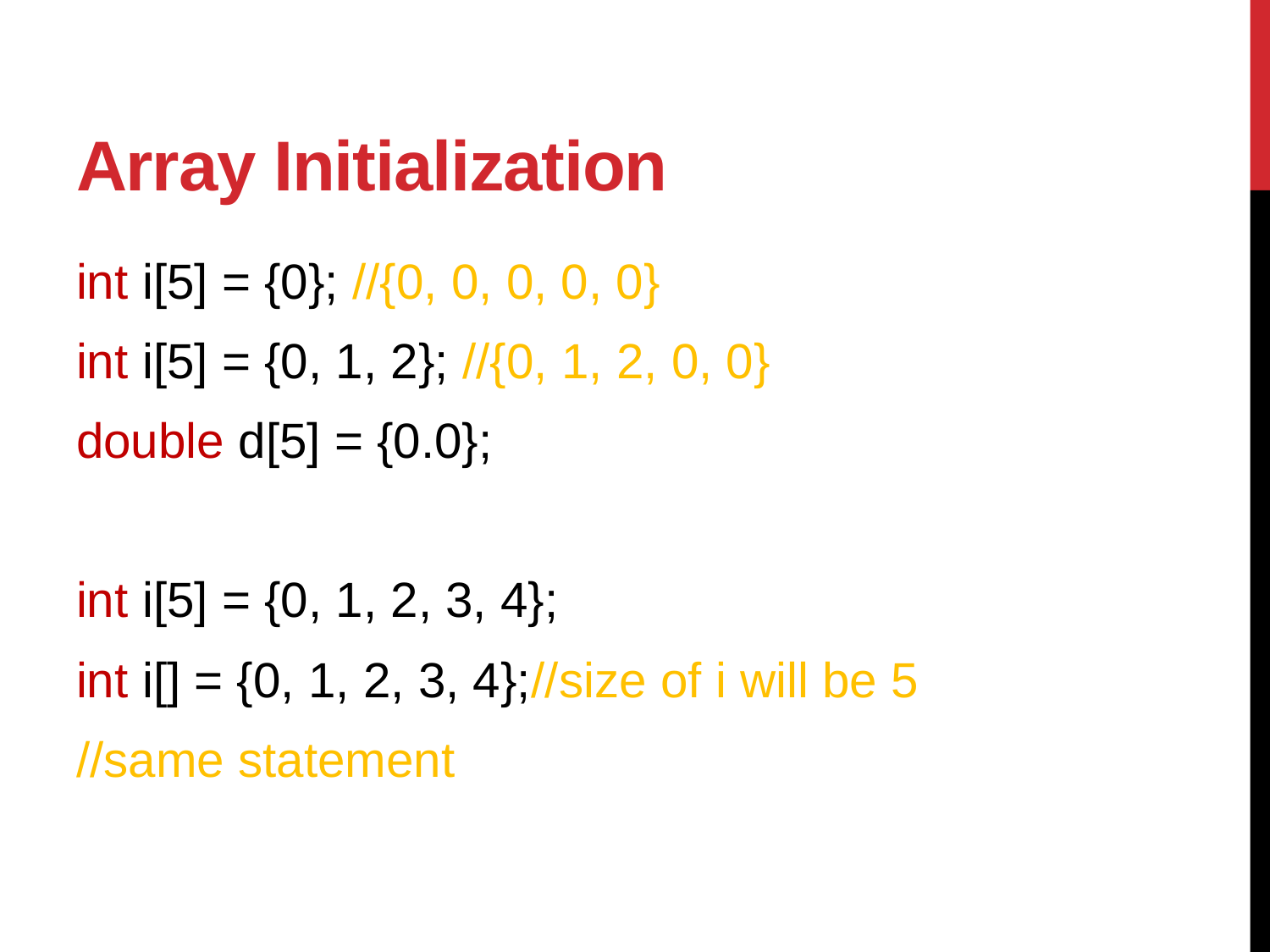

# Array Initialization
int i[5] = {0}; //{0, 0, 0, 0, 0}
int i[5] = {0, 1, 2}; //{0, 1, 2, 0, 0}
double d[5] = {0.0};

int i[5] = {0, 1, 2, 3, 4};
int i[] = {0, 1, 2, 3, 4};//size of i will be 5
//same statement